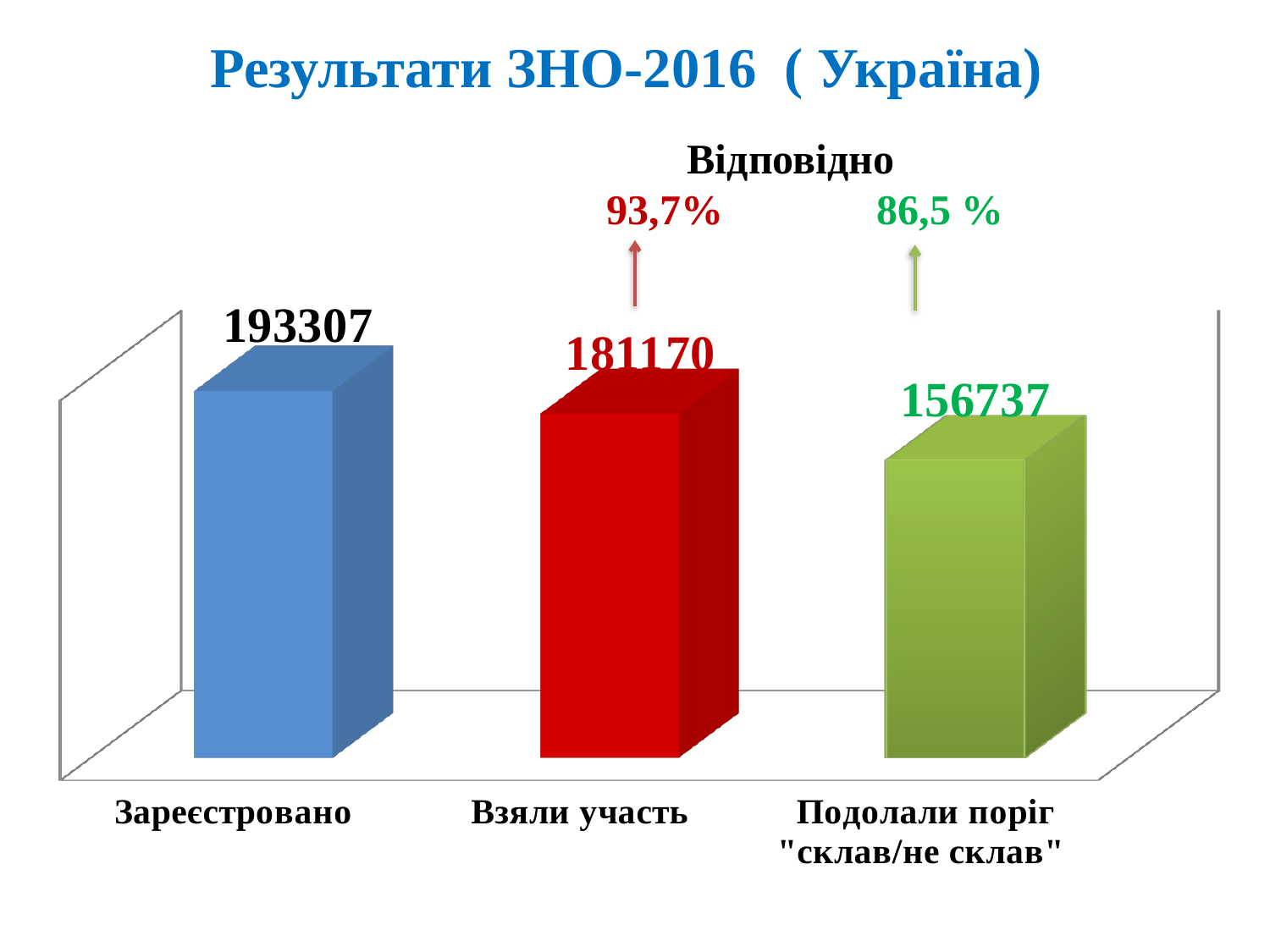

# Результати ЗНО-2016  ( Україна)
Відповідно
86,5 %
93,7%

[unsupported chart]